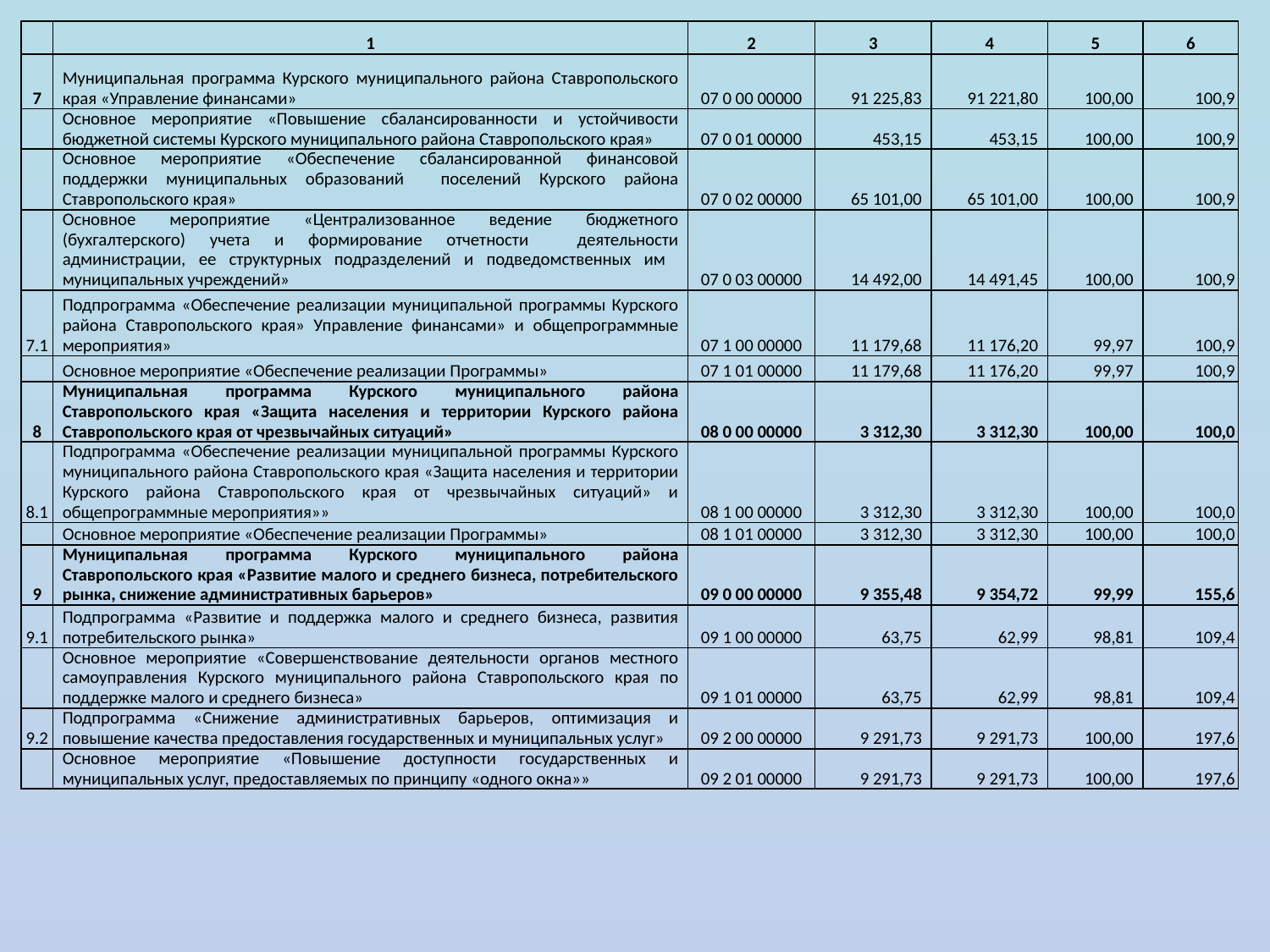

|  | 1 | 2 | 3 | 4 | 5 | 6 |
| --- | --- | --- | --- | --- | --- | --- |
| 7 | Муниципальная программа Курского муниципального района Ставропольского края «Управление финансами» | 07 0 00 00000 | 91 225,83 | 91 221,80 | 100,00 | 100,9 |
|  | Основное мероприятие «Повышение сбалансированности и устойчивости бюджетной системы Курского муниципального района Ставропольского края» | 07 0 01 00000 | 453,15 | 453,15 | 100,00 | 100,9 |
|  | Основное мероприятие «Обеспечение сбалансированной финансовой поддержки муниципальных образований поселений Курского района Ставропольского края» | 07 0 02 00000 | 65 101,00 | 65 101,00 | 100,00 | 100,9 |
|  | Основное мероприятие «Централизованное ведение бюджетного (бухгалтерского) учета и формирование отчетности деятельности администрации, ее структурных подразделений и подведомственных им муниципальных учреждений» | 07 0 03 00000 | 14 492,00 | 14 491,45 | 100,00 | 100,9 |
| 7.1 | Подпрограмма «Обеспечение реализации муниципальной программы Курского района Ставропольского края» Управление финансами» и общепрограммные мероприятия» | 07 1 00 00000 | 11 179,68 | 11 176,20 | 99,97 | 100,9 |
|  | Основное мероприятие «Обеспечение реализации Программы» | 07 1 01 00000 | 11 179,68 | 11 176,20 | 99,97 | 100,9 |
| 8 | Муниципальная программа Курского муниципального района Ставропольского края «Защита населения и территории Курского района Ставропольского края от чрезвычайных ситуаций» | 08 0 00 00000 | 3 312,30 | 3 312,30 | 100,00 | 100,0 |
| 8.1 | Подпрограмма «Обеспечение реализации муниципальной программы Курского муниципального района Ставропольского края «Защита населения и территории Курского района Ставропольского края от чрезвычайных ситуаций» и общепрограммные мероприятия»» | 08 1 00 00000 | 3 312,30 | 3 312,30 | 100,00 | 100,0 |
|  | Основное мероприятие «Обеспечение реализации Программы» | 08 1 01 00000 | 3 312,30 | 3 312,30 | 100,00 | 100,0 |
| 9 | Муниципальная программа Курского муниципального района Ставропольского края «Развитие малого и среднего бизнеса, потребительского рынка, снижение административных барьеров» | 09 0 00 00000 | 9 355,48 | 9 354,72 | 99,99 | 155,6 |
| 9.1 | Подпрограмма «Развитие и поддержка малого и среднего бизнеса, развития потребительского рынка» | 09 1 00 00000 | 63,75 | 62,99 | 98,81 | 109,4 |
|  | Основное мероприятие «Совершенствование деятельности органов местного самоуправления Курского муниципального района Ставропольского края по поддержке малого и среднего бизнеса» | 09 1 01 00000 | 63,75 | 62,99 | 98,81 | 109,4 |
| 9.2 | Подпрограмма «Снижение административных барьеров, оптимизация и повышение качества предоставления государственных и муниципальных услуг» | 09 2 00 00000 | 9 291,73 | 9 291,73 | 100,00 | 197,6 |
|  | Основное мероприятие «Повышение доступности государственных и муниципальных услуг, предоставляемых по принципу «одного окна»» | 09 2 01 00000 | 9 291,73 | 9 291,73 | 100,00 | 197,6 |